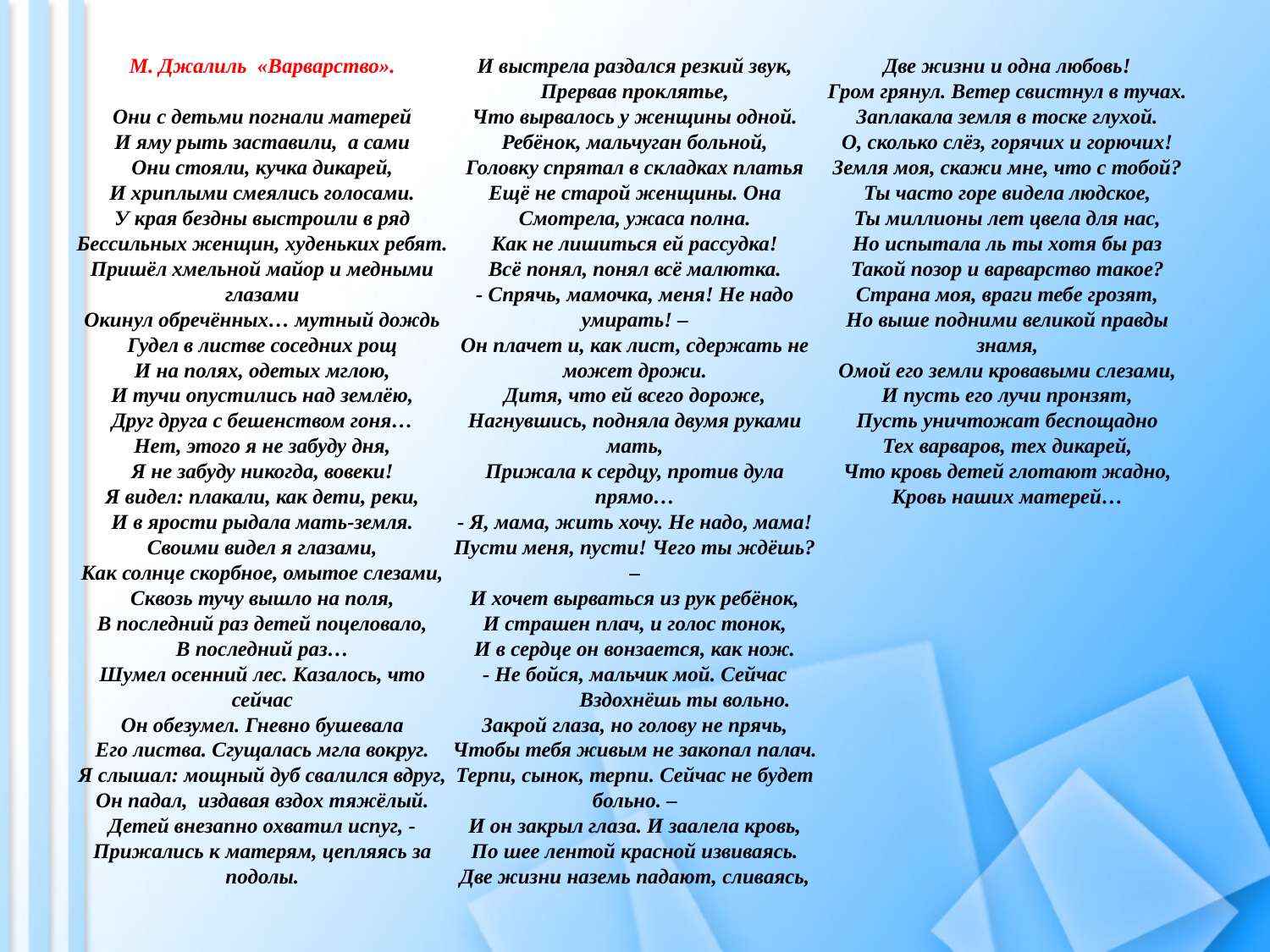

# М. Джалиль  «Варварство». Они с детьми погнали матерей И яму рыть заставили,  а сами Они стояли, кучка дикарей, И хриплыми смеялись голосами. У края бездны выстроили в ряд Бессильных женщин, худеньких ребят. Пришёл хмельной майор и медными глазами Окинул обречённых… мутный дождь Гудел в листве соседних рощ И на полях, одетых мглою, И тучи опустились над землёю, Друг друга с бешенством гоня… Нет, этого я не забуду дня, Я не забуду никогда, вовеки! Я видел: плакали, как дети, реки, И в ярости рыдала мать-земля. Своими видел я глазами, Как солнце скорбное, омытое слезами, Сквозь тучу вышло на поля, В последний раз детей поцеловало, В последний раз… Шумел осенний лес. Казалось, что сейчас Он обезумел. Гневно бушевала Его листва. Сгущалась мгла вокруг. Я слышал: мощный дуб свалился вдруг, Он падал,  издавая вздох тяжёлый. Детей внезапно охватил испуг, - Прижались к матерям, цепляясь за подолы. И выстрела раздался резкий звук, Прервав проклятье, Что вырвалось у женщины одной. Ребёнок, мальчуган больной, Головку спрятал в складках платья Ещё не старой женщины. Она Смотрела, ужаса полна. Как не лишиться ей рассудка! Всё понял, понял всё малютка. - Спрячь, мамочка, меня! Не надо умирать! – Он плачет и, как лист, сдержать не может дрожи. Дитя, что ей всего дороже, Нагнувшись, подняла двумя руками мать, Прижала к сердцу, против дула прямо… - Я, мама, жить хочу. Не надо, мама! Пусти меня, пусти! Чего ты ждёшь? – И хочет вырваться из рук ребёнок, И страшен плач, и голос тонок, И в сердце он вонзается, как нож. - Не бойся, мальчик мой. Сейчас Вздохнёшь ты вольно. Закрой глаза, но голову не прячь, Чтобы тебя живым не закопал палач. Терпи, сынок, терпи. Сейчас не будет больно. – И он закрыл глаза. И заалела кровь, По шее лентой красной извиваясь. Две жизни наземь падают, сливаясь, Две жизни и одна любовь! Гром грянул. Ветер свистнул в тучах. Заплакала земля в тоске глухой. О, сколько слёз, горячих и горючих! Земля моя, скажи мне, что с тобой? Ты часто горе видела людское, Ты миллионы лет цвела для нас, Но испытала ль ты хотя бы раз Такой позор и варварство такое? Страна моя, враги тебе грозят, Но выше подними великой правды знамя, Омой его земли кровавыми слезами, И пусть его лучи пронзят, Пусть уничтожат беспощадно Тех варваров, тех дикарей, Что кровь детей глотают жадно, Кровь наших матерей…